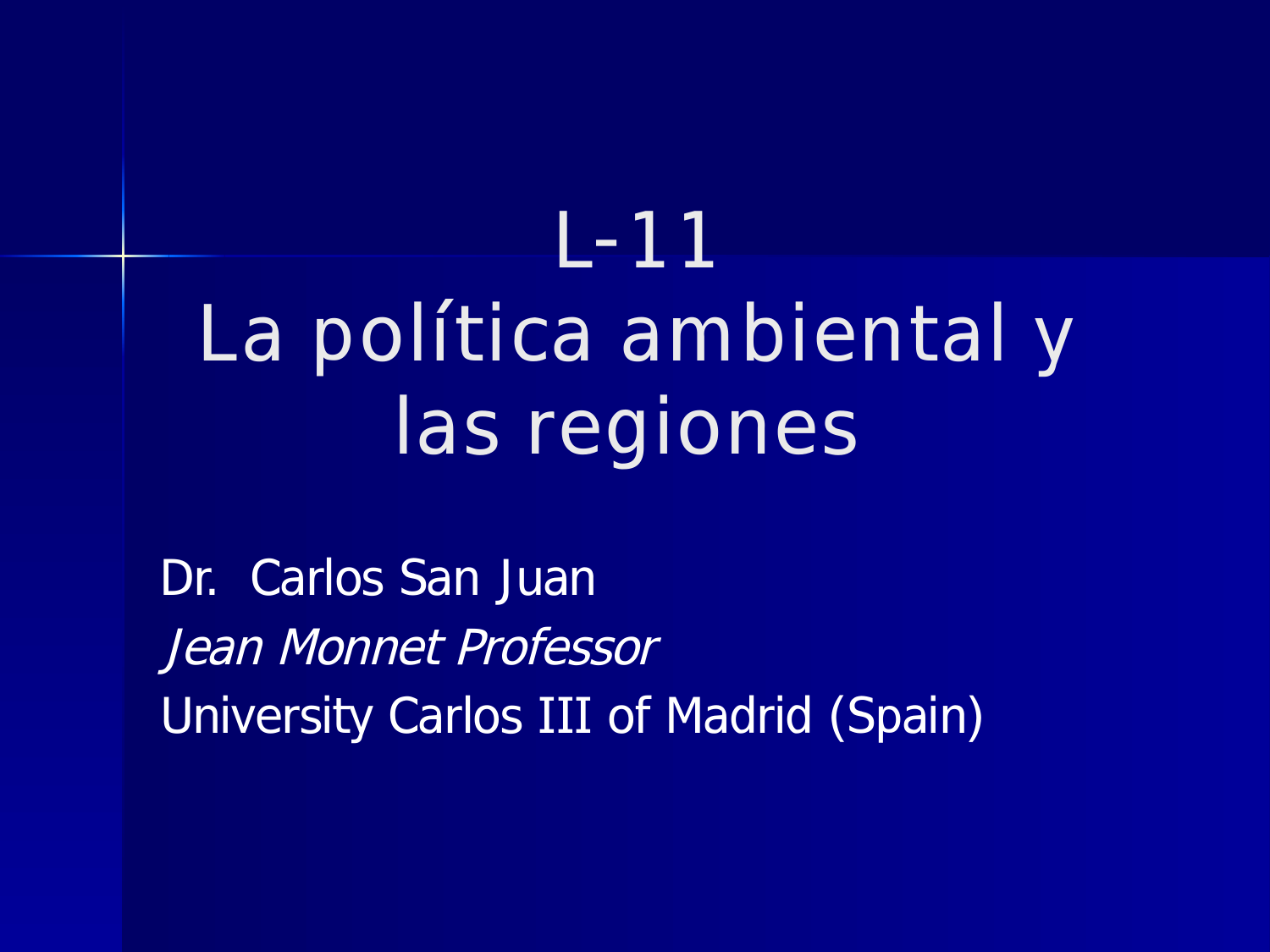

# L-11 La política ambiental y las regiones
Dr.  Carlos San Juan
Jean Monnet Professor
University Carlos III of Madrid (Spain)